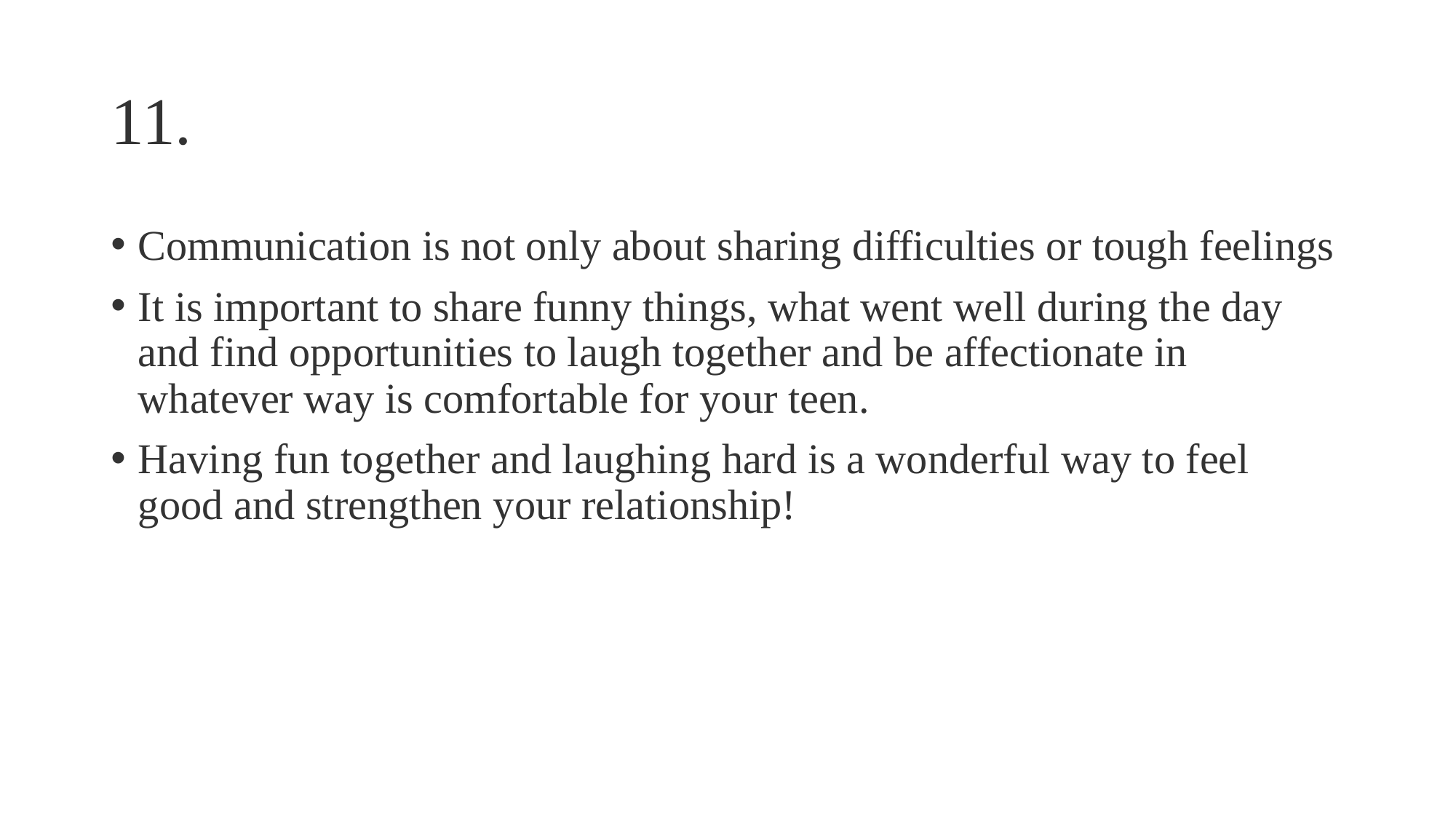

# 11.
Communication is not only about sharing difficulties or tough feelings
It is important to share funny things, what went well during the day and find opportunities to laugh together and be affectionate in whatever way is comfortable for your teen.
Having fun together and laughing hard is a wonderful way to feel good and strengthen your relationship!